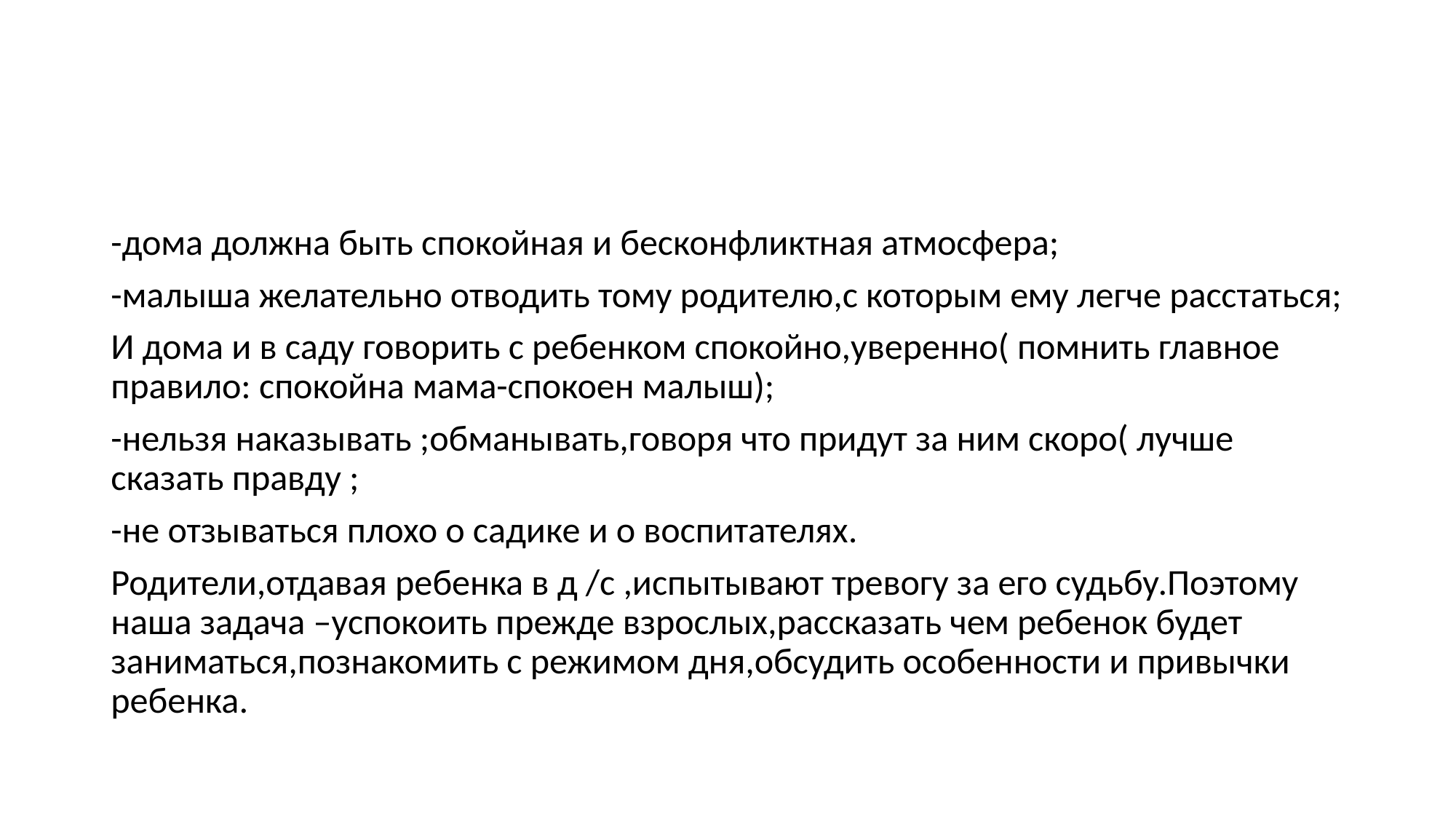

#
-дома должна быть спокойная и бесконфликтная атмосфера;
-малыша желательно отводить тому родителю,с которым ему легче расстаться;
И дома и в саду говорить с ребенком спокойно,уверенно( помнить главное правило: спокойна мама-спокоен малыш);
-нельзя наказывать ;обманывать,говоря что придут за ним скоро( лучше сказать правду ;
-не отзываться плохо о садике и о воспитателях.
Родители,отдавая ребенка в д /с ,испытывают тревогу за его судьбу.Поэтому наша задача –успокоить прежде взрослых,рассказать чем ребенок будет заниматься,познакомить с режимом дня,обсудить особенности и привычки ребенка.